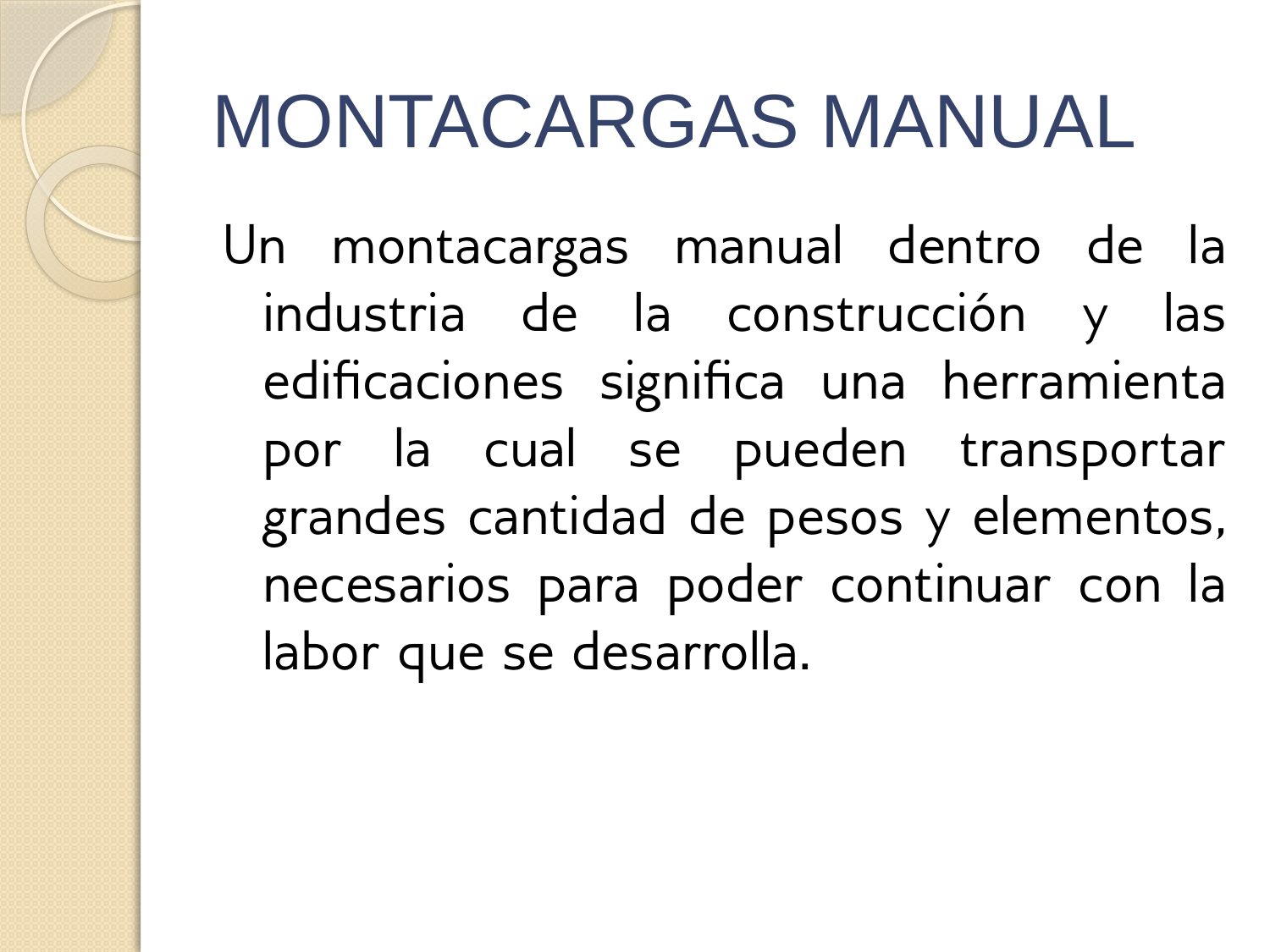

# MONTACARGAS MANUAL
Un montacargas manual dentro de la industria de la construcción y las edificaciones significa una herramienta por la cual se pueden transportar grandes cantidad de pesos y elementos, necesarios para poder continuar con la labor que se desarrolla.